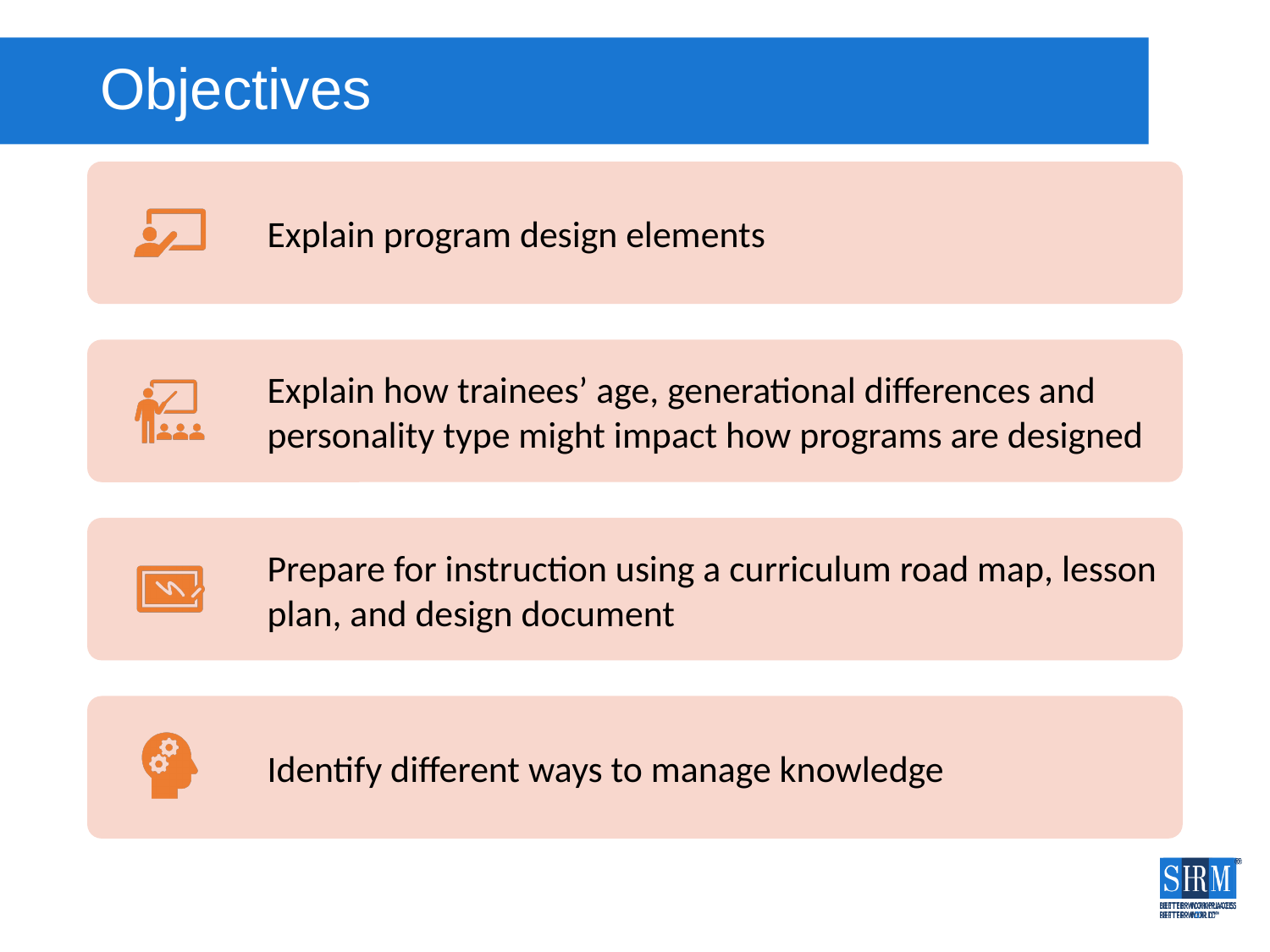

# Objectives
Explain program design elements
Explain how trainees’ age, generational differences and personality type might impact how programs are designed
Prepare for instruction using a curriculum road map, lesson plan, and design document
Identify different ways to manage knowledge